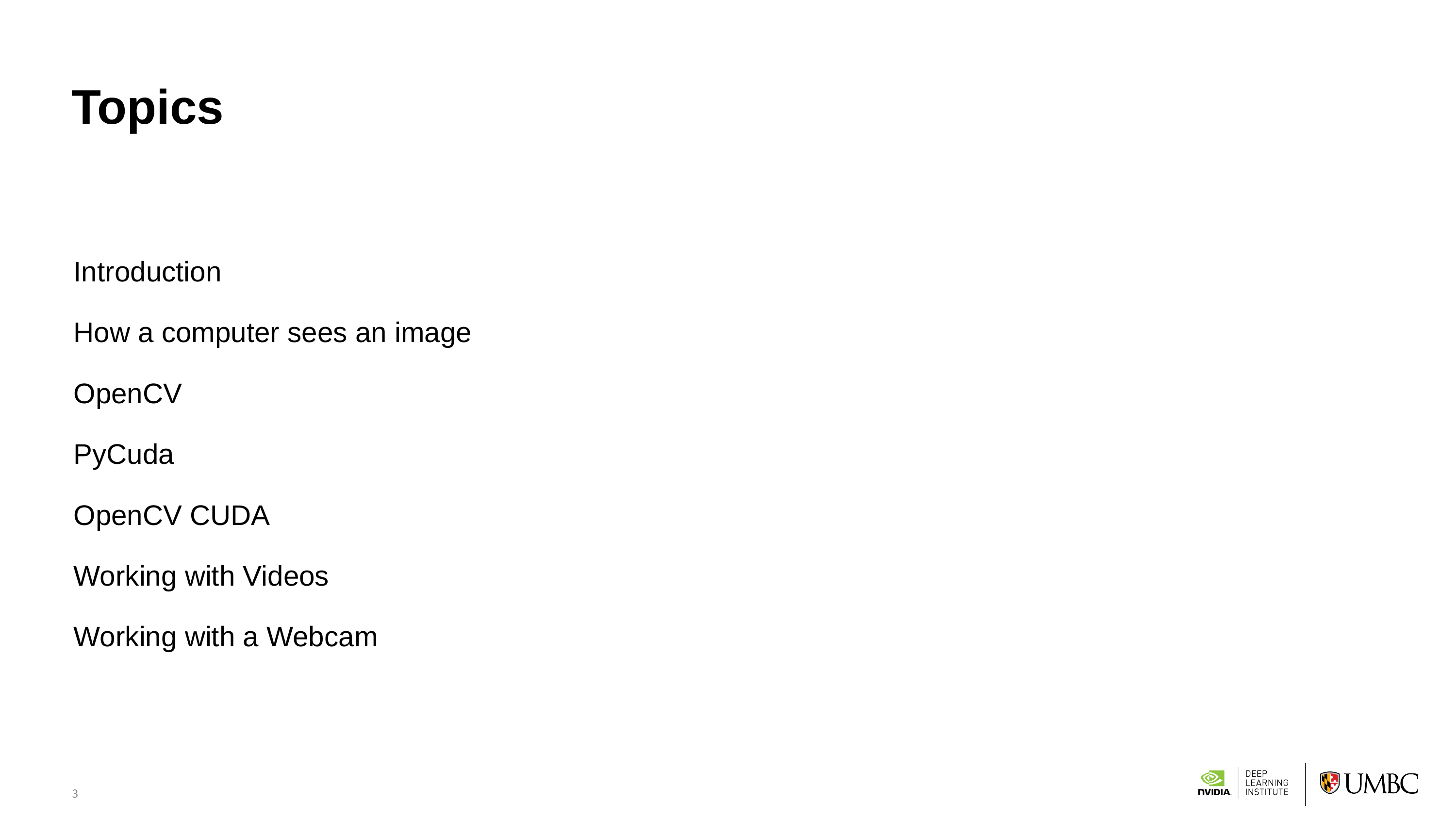

# Topics
Introduction
How a computer sees an image
OpenCV
PyCuda
OpenCV CUDA
Working with Videos
Working with a Webcam

3